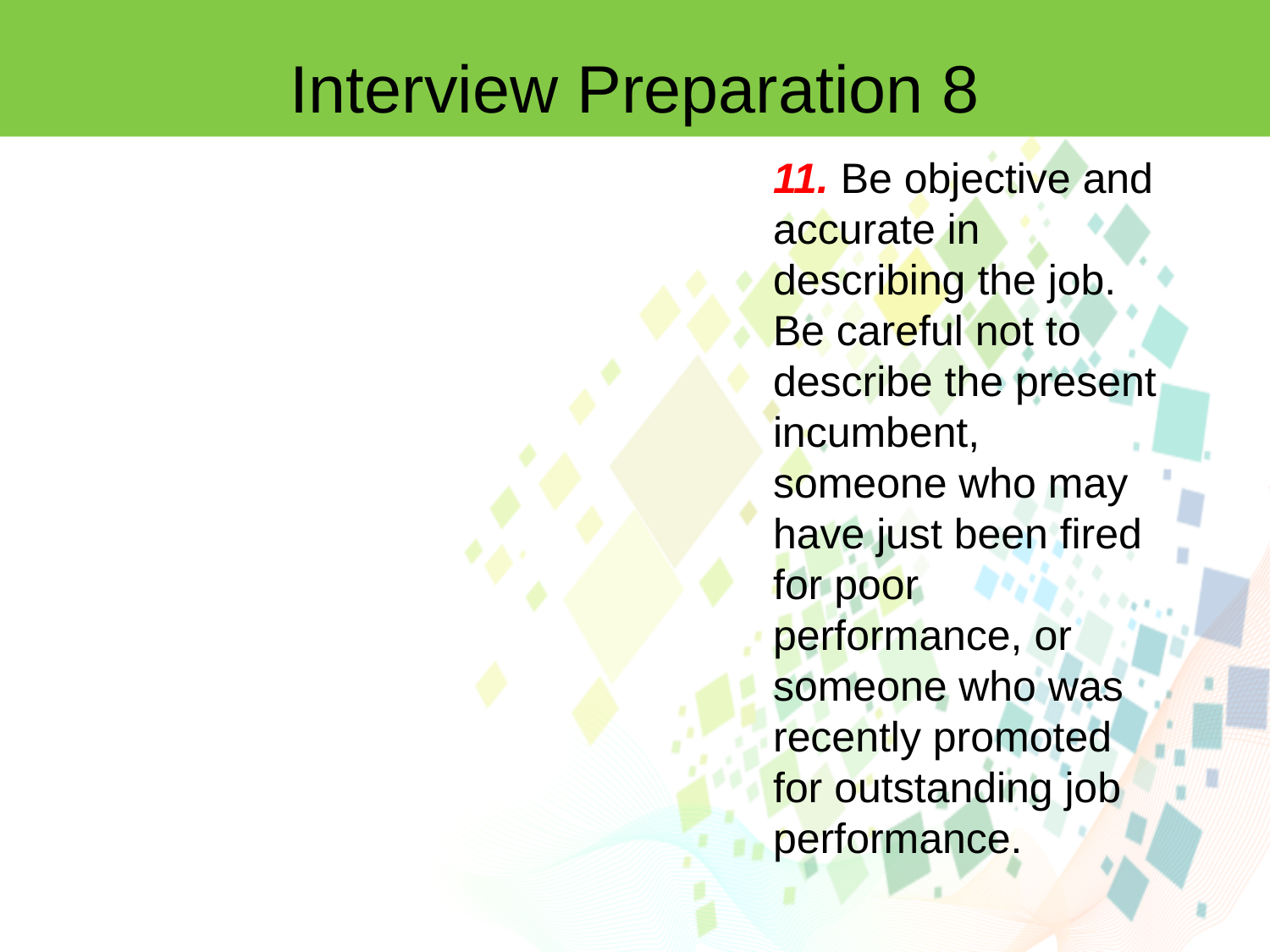

Interview Preparation 8
11. Be objective and accurate in describing the job. Be careful not to describe the present
incumbent, someone who may have just been fired for poor performance, or
someone who was recently promoted for outstanding job performance.